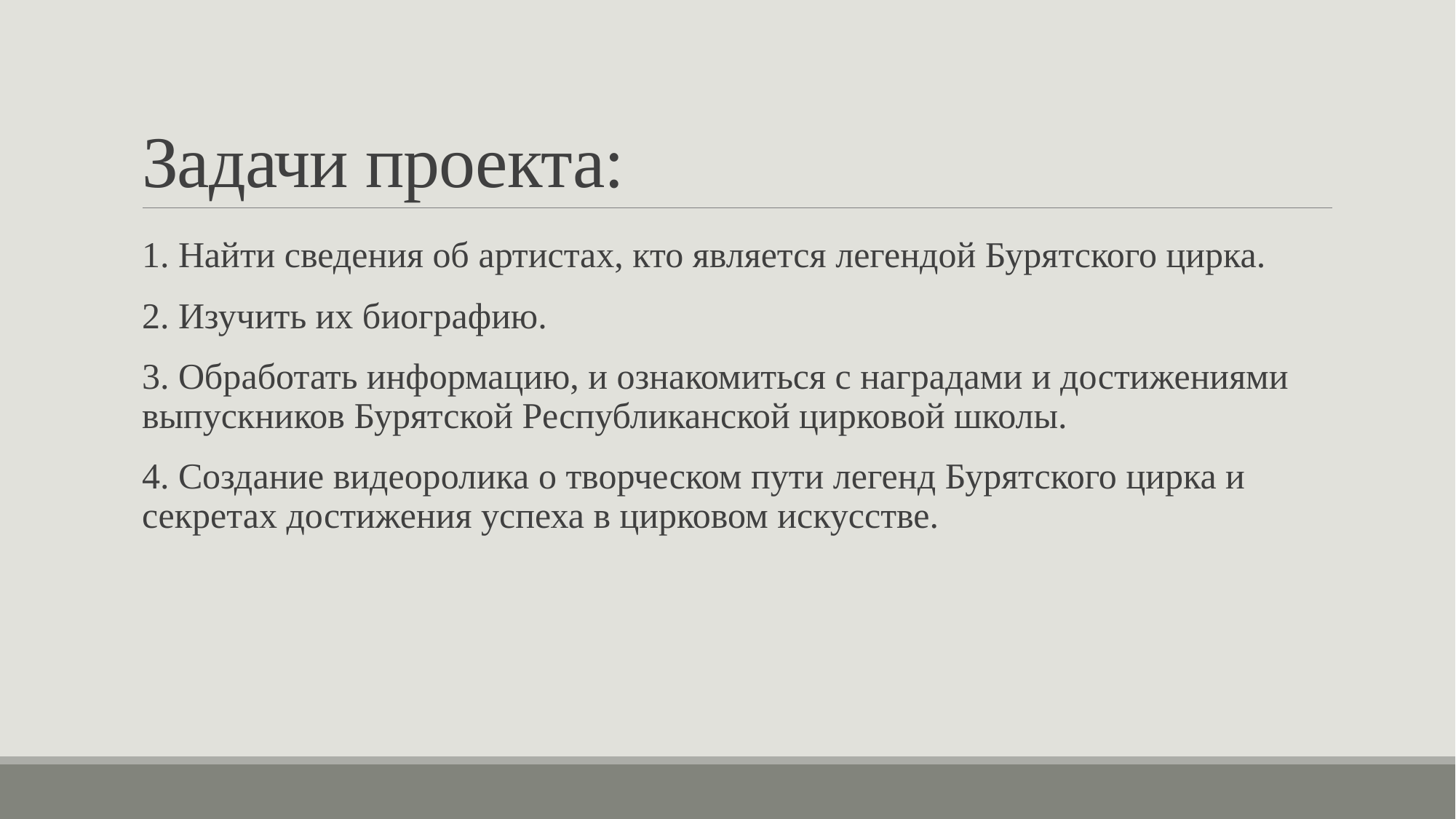

# Задачи проекта:
1. Найти сведения об артистах, кто является легендой Бурятского цирка.
2. Изучить их биографию.
3. Обработать информацию, и ознакомиться с наградами и достижениями выпускников Бурятской Республиканской цирковой школы.
4. Создание видеоролика о творческом пути легенд Бурятского цирка и секретах достижения успеха в цирковом искусстве.